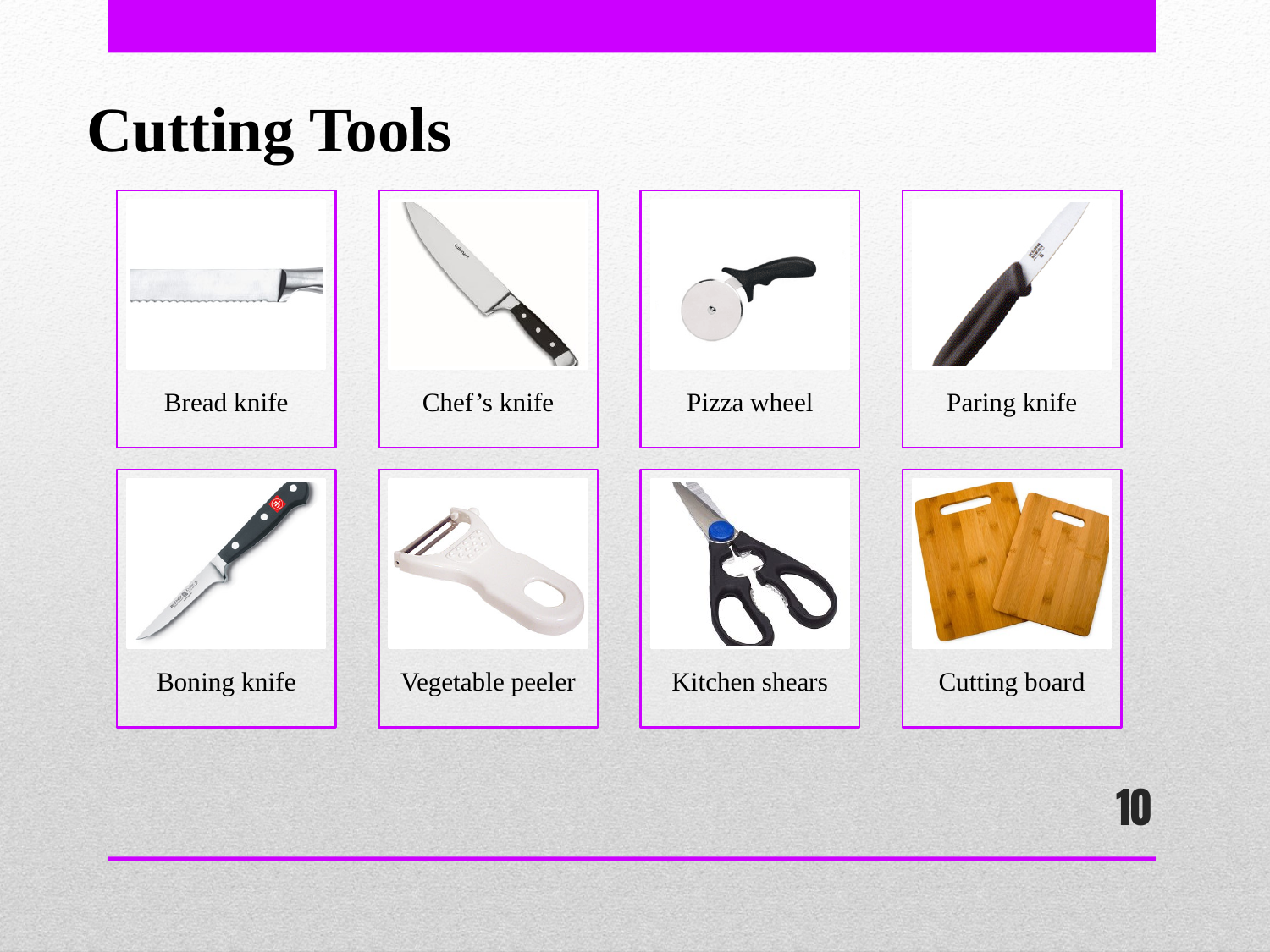

Cutting Tools
Bread knife
Chef’s knife
Pizza wheel
Paring knife
Boning knife
Vegetable peeler
Kitchen shears
Cutting board

10